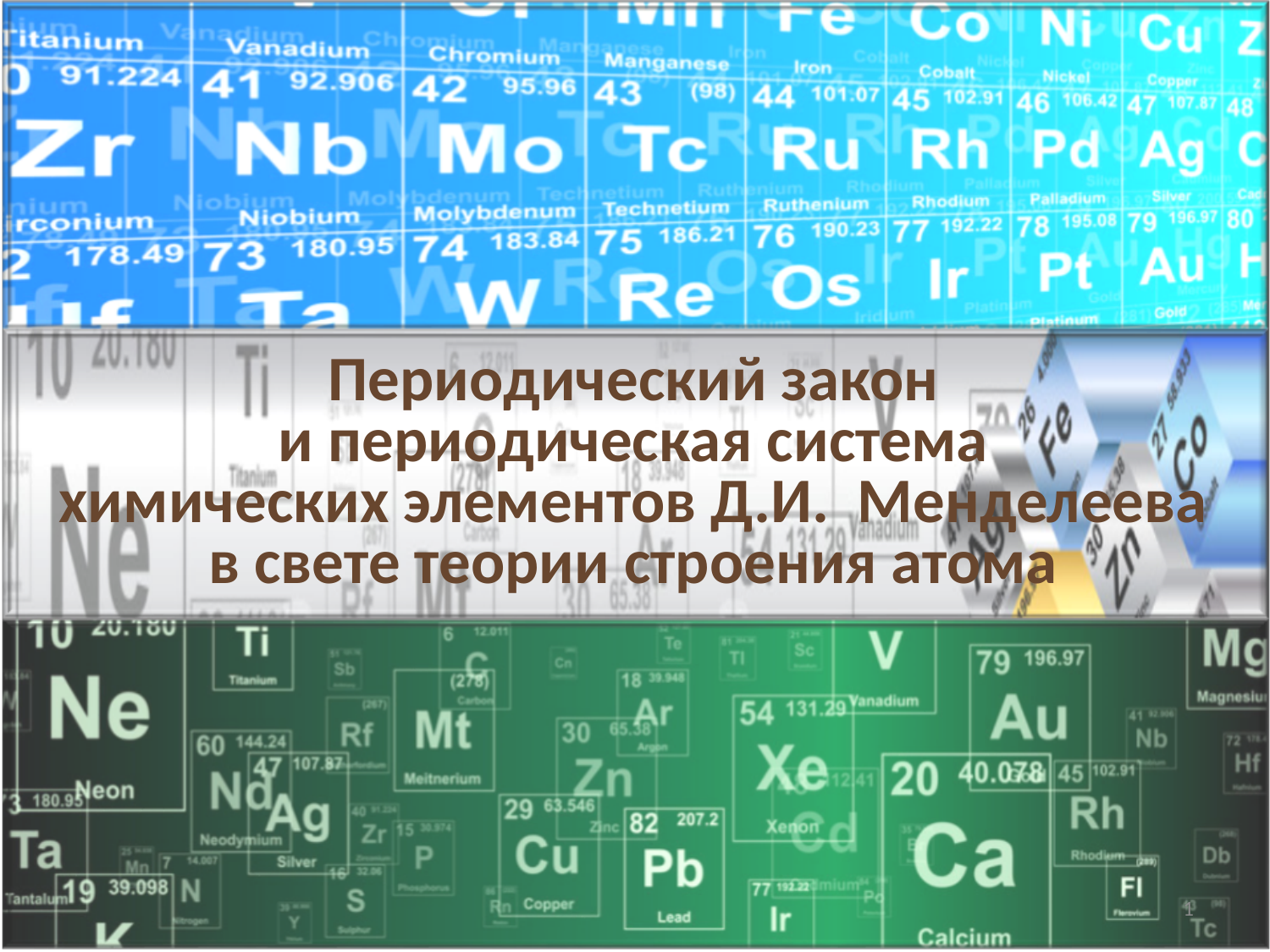

Периодический закон
и периодическая система
химических элементов Д.И.  Менделеева
в свете теории строения атома
1